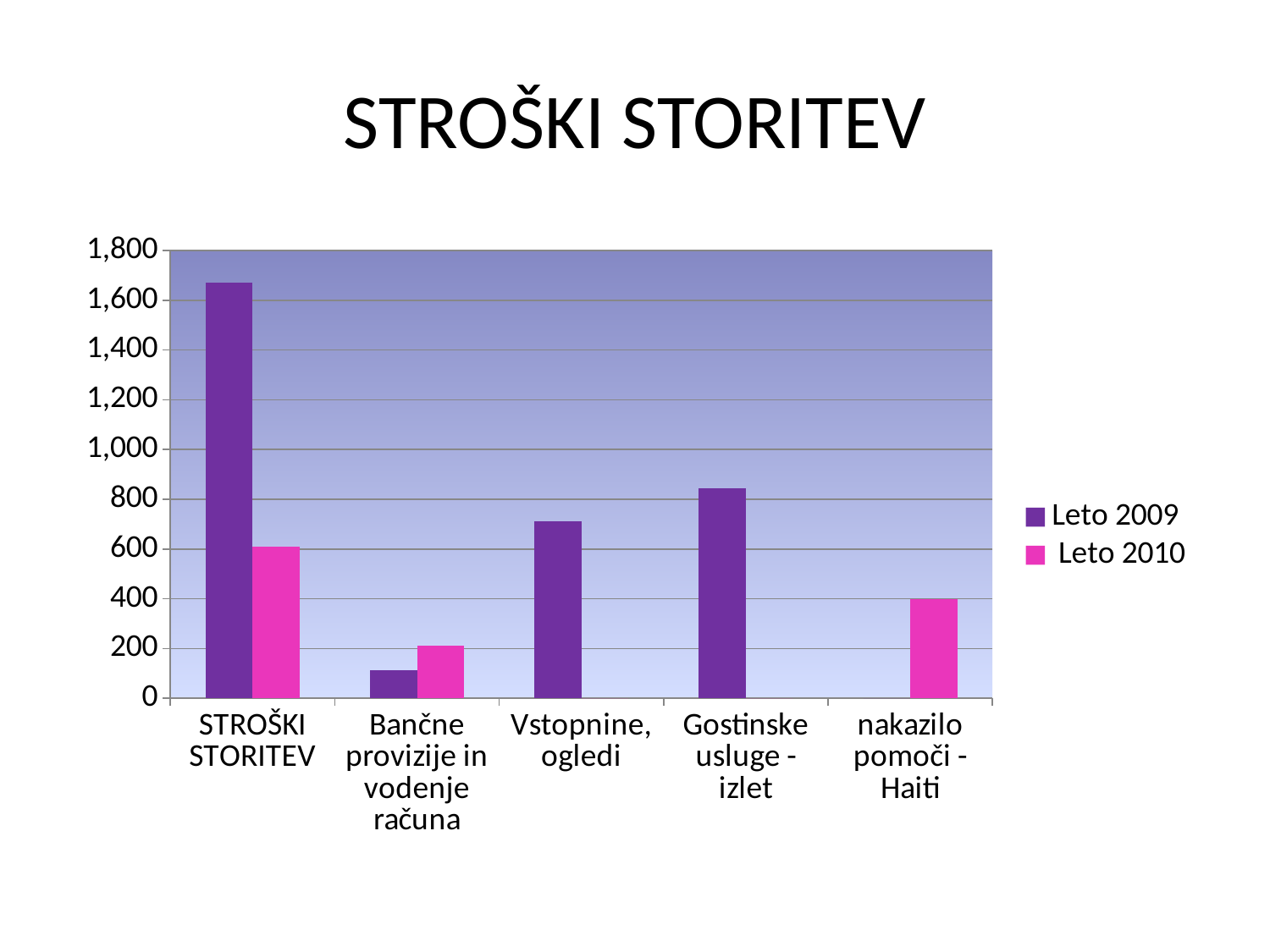

# STROŠKI STORITEV

### Chart

| Category | Leto 2009 |  Leto 2010 |
|---|---|---|
| STROŠKI STORITEV | 1669.1399999999999 | 610.09 |
| Bančne provizije in vodenje računa | 112.14 | 210.09 |
| Vstopnine, ogledi | 713.0 | 0.0 |
| Gostinske usluge - izlet | 844.0 | 0.0 |
| nakazilo pomoči - Haiti | 0.0 | 400.0 |